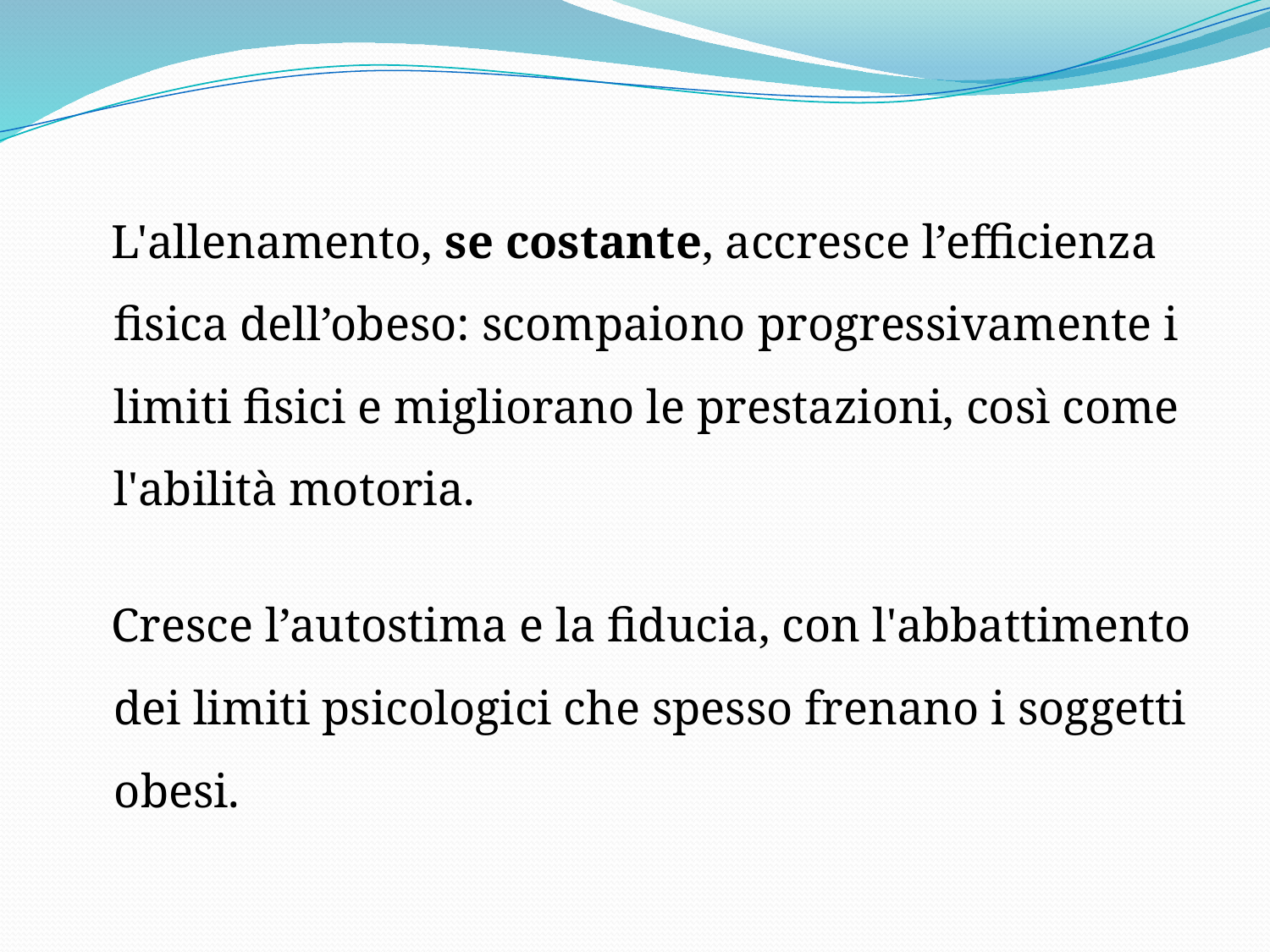

L'allenamento, se costante, accresce l’efficienza fisica dell’obeso: scompaiono progressivamente i limiti fisici e migliorano le prestazioni, così come  l'abilità motoria.

   Cresce l’autostima e la fiducia, con l'abbattimento dei limiti psicologici che spesso frenano i soggetti obesi.